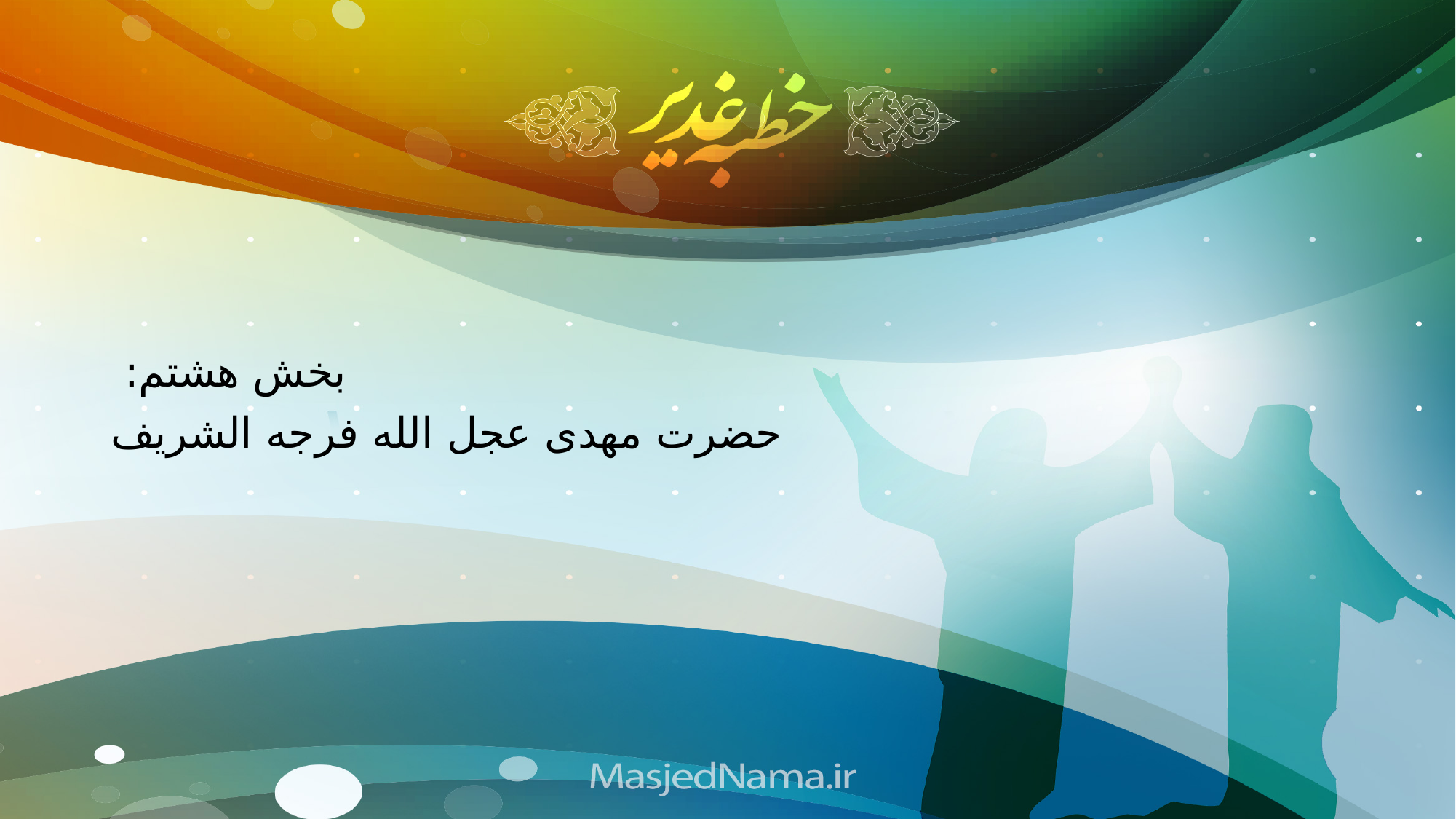

بخش هشتم:
حضرت مهدی عجل الله فرجه الشریف